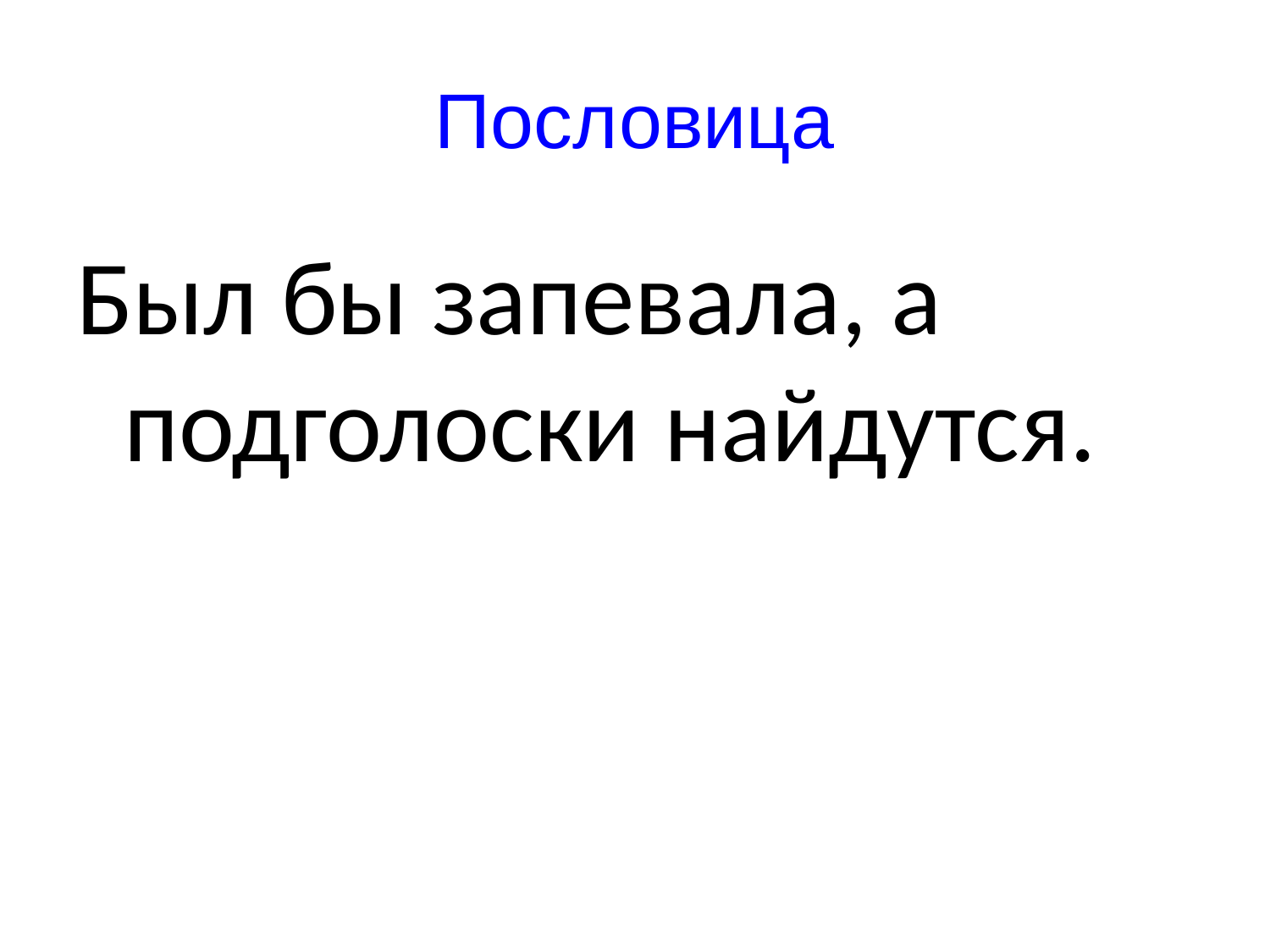

# Пословица
Был бы запевала, а подголоски найдутся.